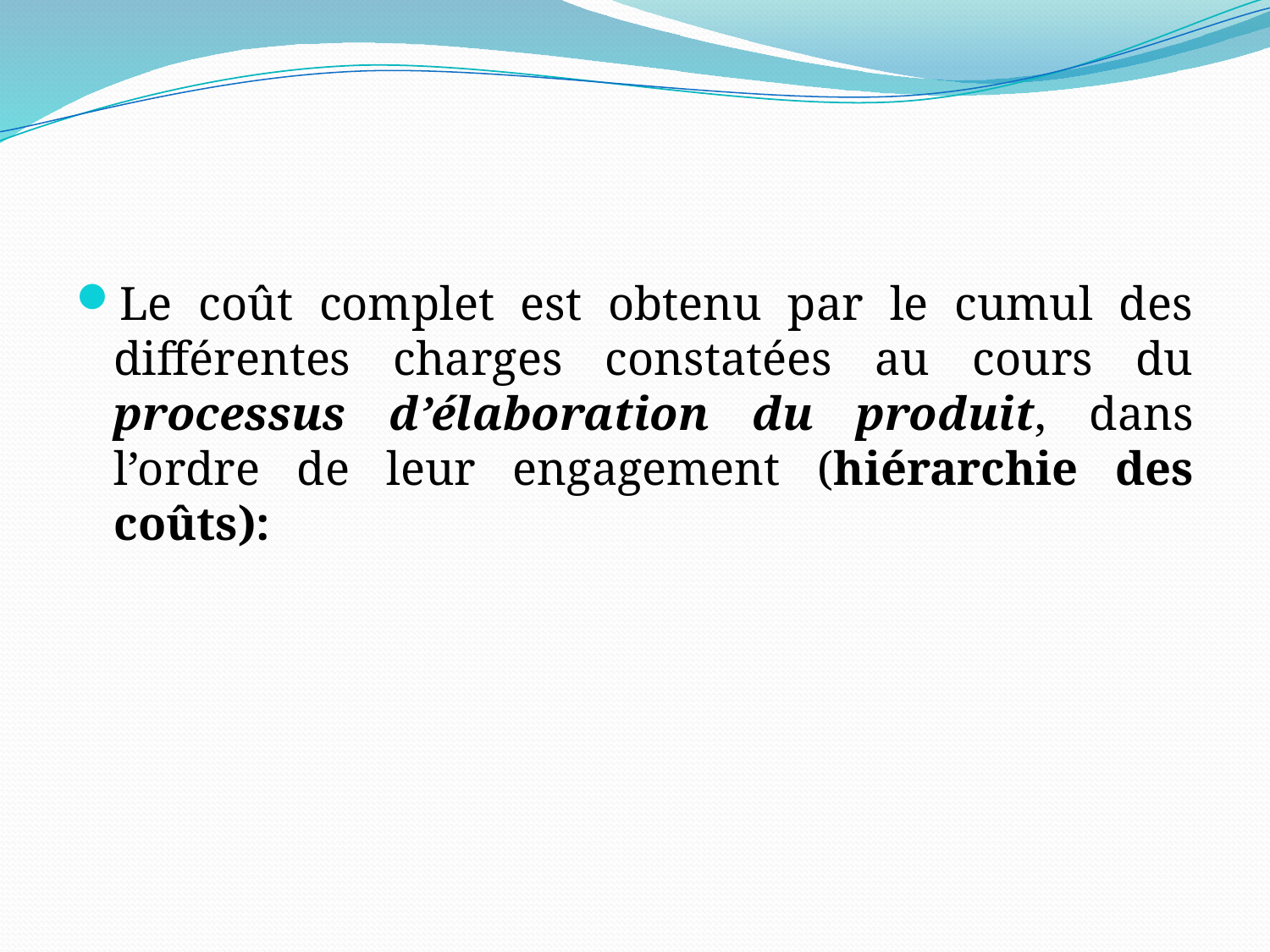

#
Le coût complet est obtenu par le cumul des différentes charges constatées au cours du processus d’élaboration du produit, dans l’ordre de leur engagement (hiérarchie des coûts):